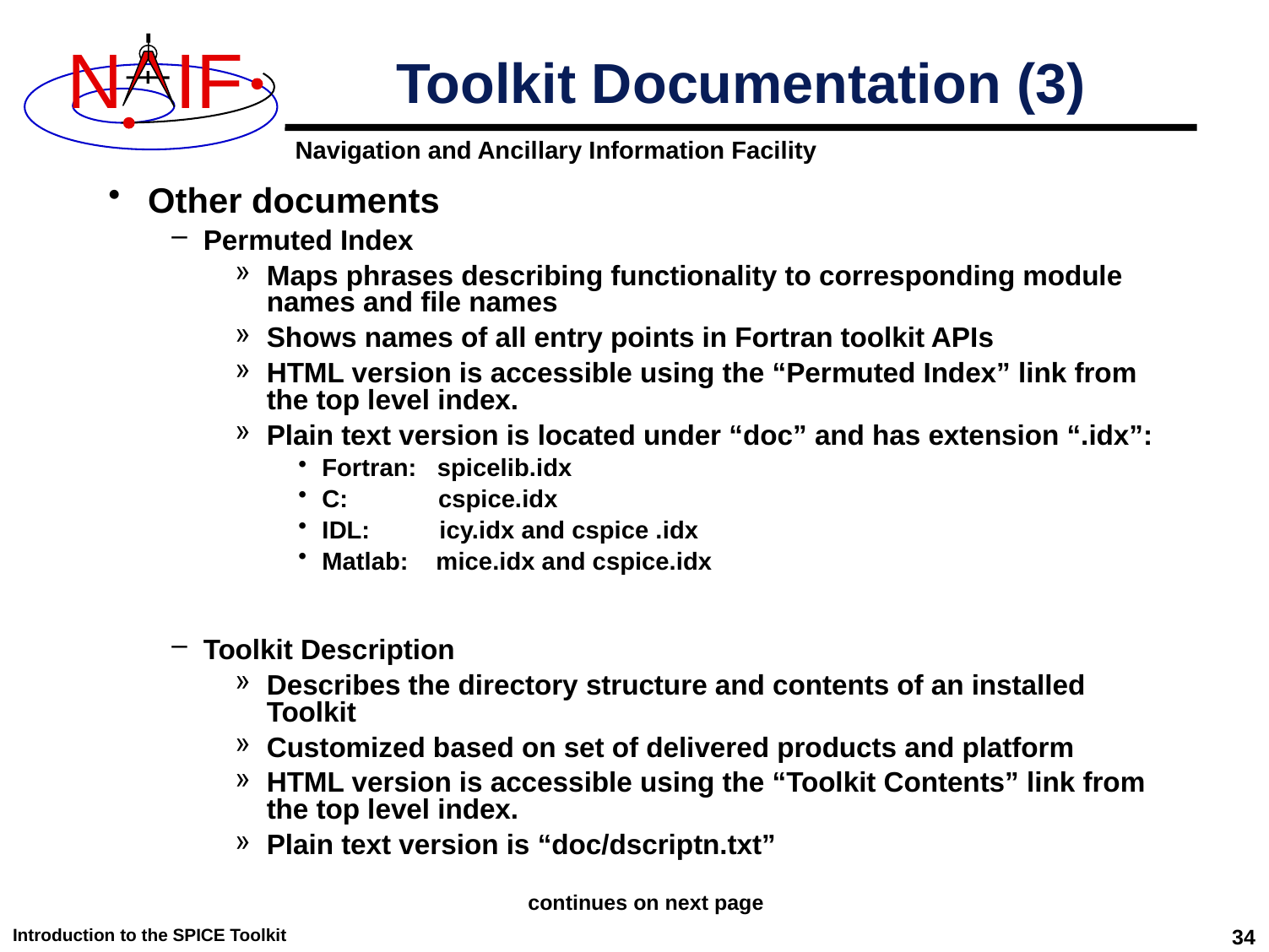

# Toolkit Documentation (3)
Other documents
Permuted Index
Maps phrases describing functionality to corresponding module names and file names
Shows names of all entry points in Fortran toolkit APIs
HTML version is accessible using the “Permuted Index” link from the top level index.
Plain text version is located under “doc” and has extension “.idx”:
Fortran:   spicelib.idx
C:             cspice.idx
IDL:          icy.idx and cspice .idx
Matlab:    mice.idx and cspice.idx

Toolkit Description
Describes the directory structure and contents of an installed Toolkit
Customized based on set of delivered products and platform
HTML version is accessible using the “Toolkit Contents” link from the top level index.
Plain text version is “doc/dscriptn.txt”
continues on next page
Introduction to the SPICE Toolkit
34